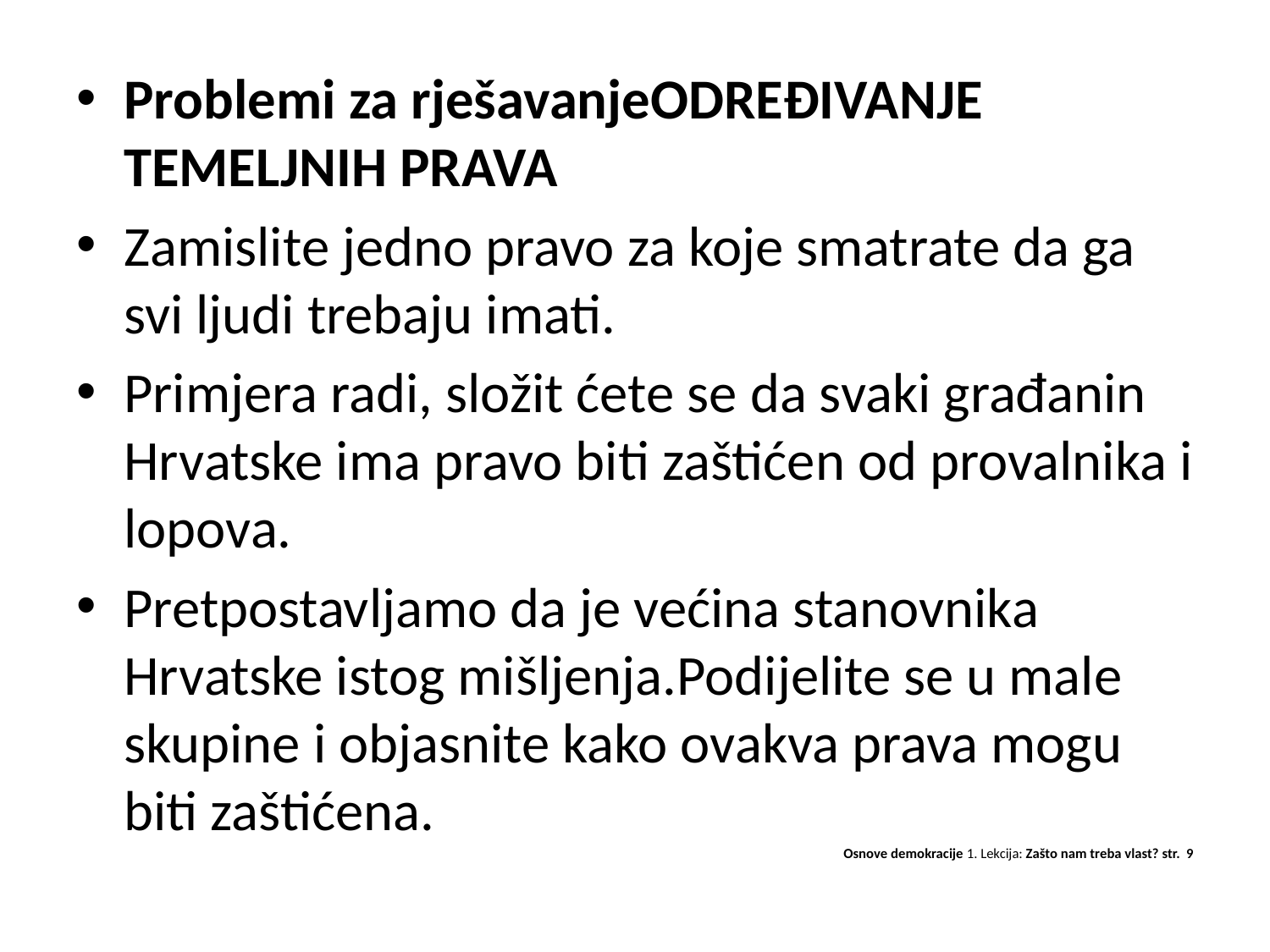

Problemi za rješavanjeODREĐIVANJE TEMELJNIH PRAVA
Zamislite jedno pravo za koje smatrate da ga svi ljudi trebaju imati.
Primjera radi, složit ćete se da svaki građanin Hrvatske ima pravo biti zaštićen od provalnika i lopova.
Pretpostavljamo da je većina stanovnika Hrvatske istog mišljenja.Podijelite se u male skupine i objasnite kako ovakva prava mogu biti zaštićena.
Osnove demokracije 1. Lekcija: Zašto nam treba vlast? str.  9